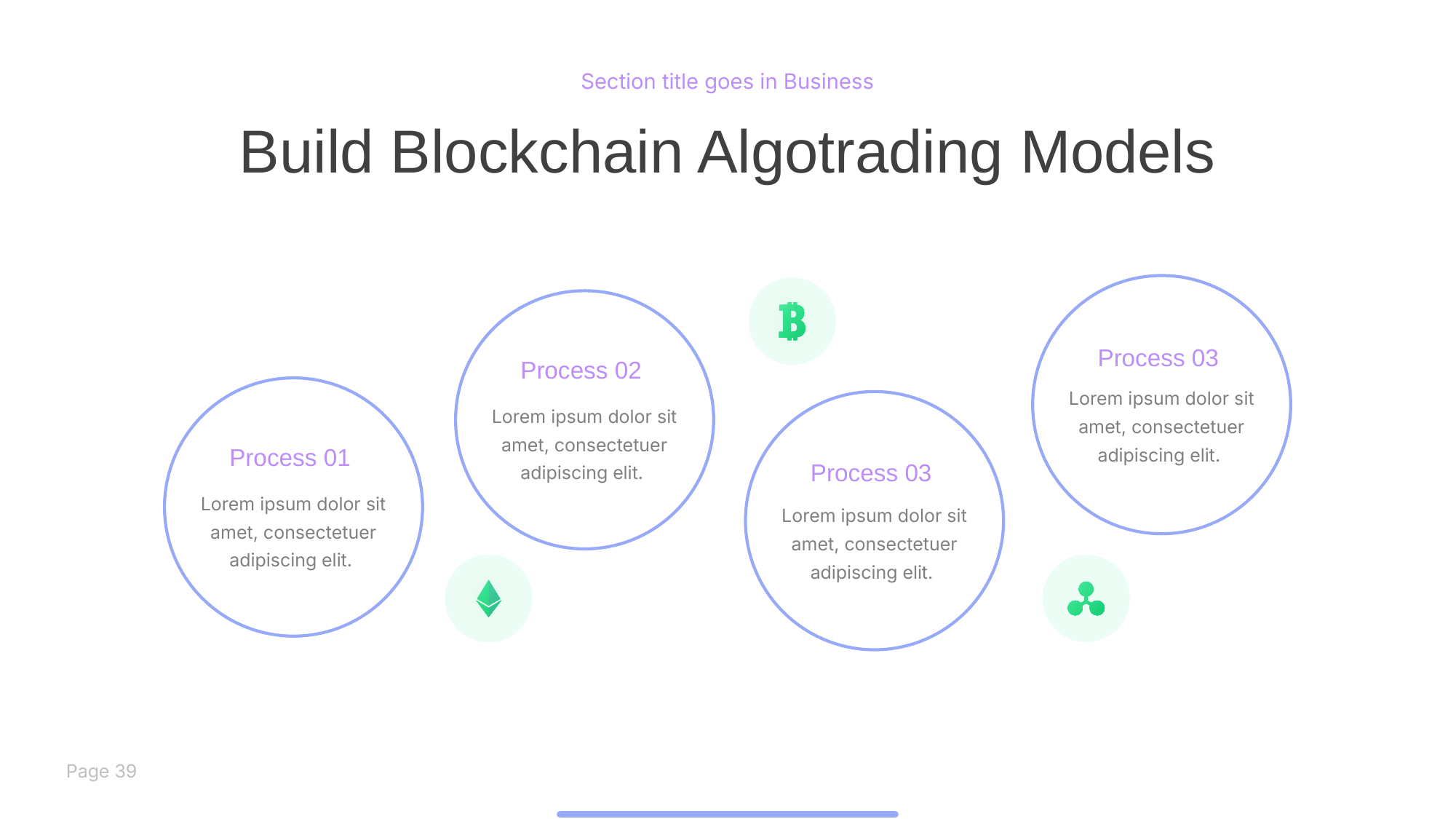

Section title goes in Business
Build Blockchain Algotrading Models

Process 03
Process 02
Lorem ipsum dolor sit amet, consectetuer adipiscing elit.

Lorem ipsum dolor sit amet, consectetuer adipiscing elit.
Process 01
Process 03
Lorem ipsum dolor sit amet, consectetuer adipiscing elit.
Lorem ipsum dolor sit amet, consectetuer adipiscing elit.